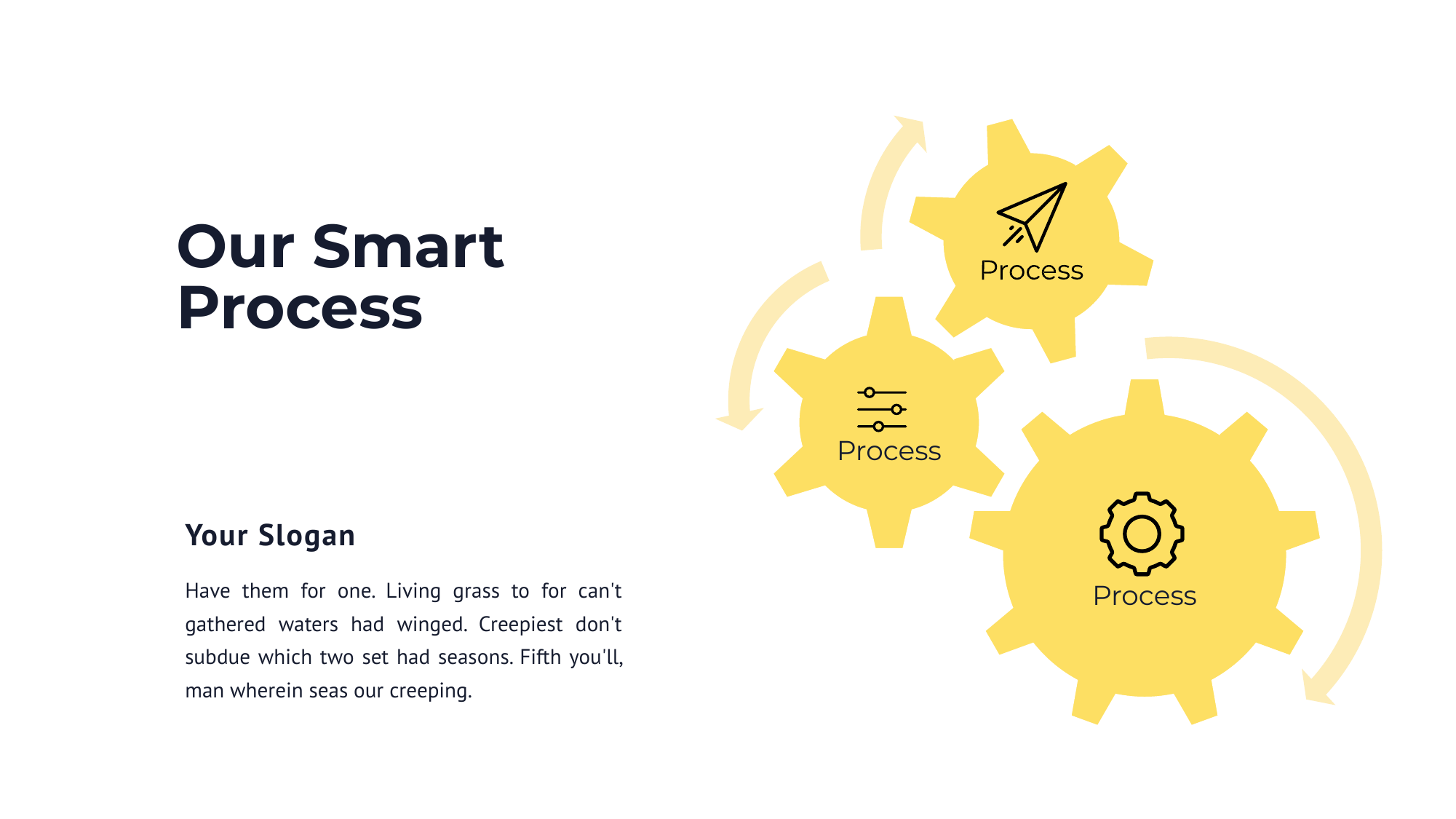

Process
Process
Process

Our Smart
Process

Your Slogan
Have them for one. Living grass to for can't gathered waters had winged. Creepiest don't subdue which two set had seasons. Fifth you'll, man wherein seas our creeping.